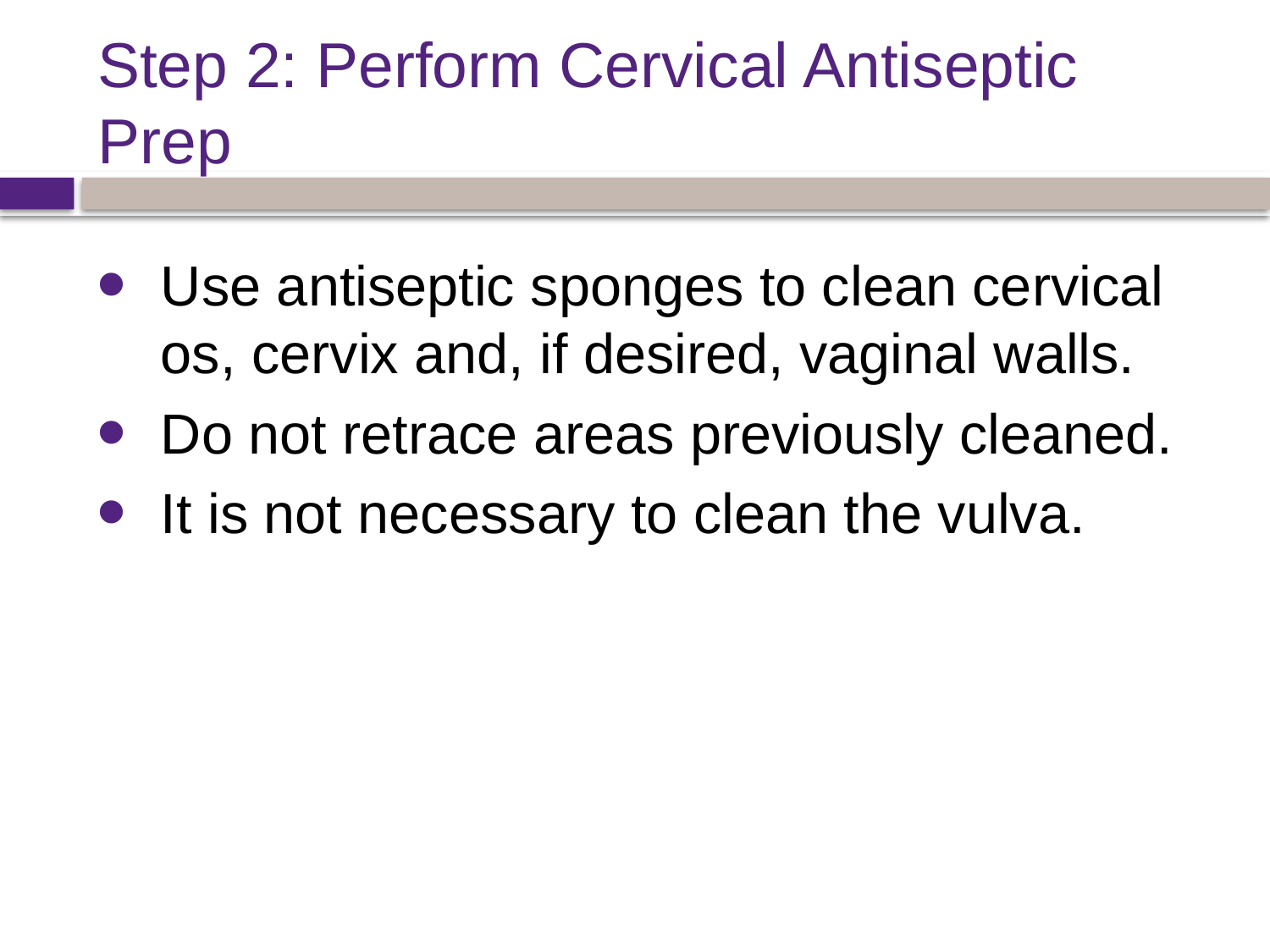

# Step 2: Perform Cervical Antiseptic Prep
Use antiseptic sponges to clean cervical os, cervix and, if desired, vaginal walls.
Do not retrace areas previously cleaned.
It is not necessary to clean the vulva.